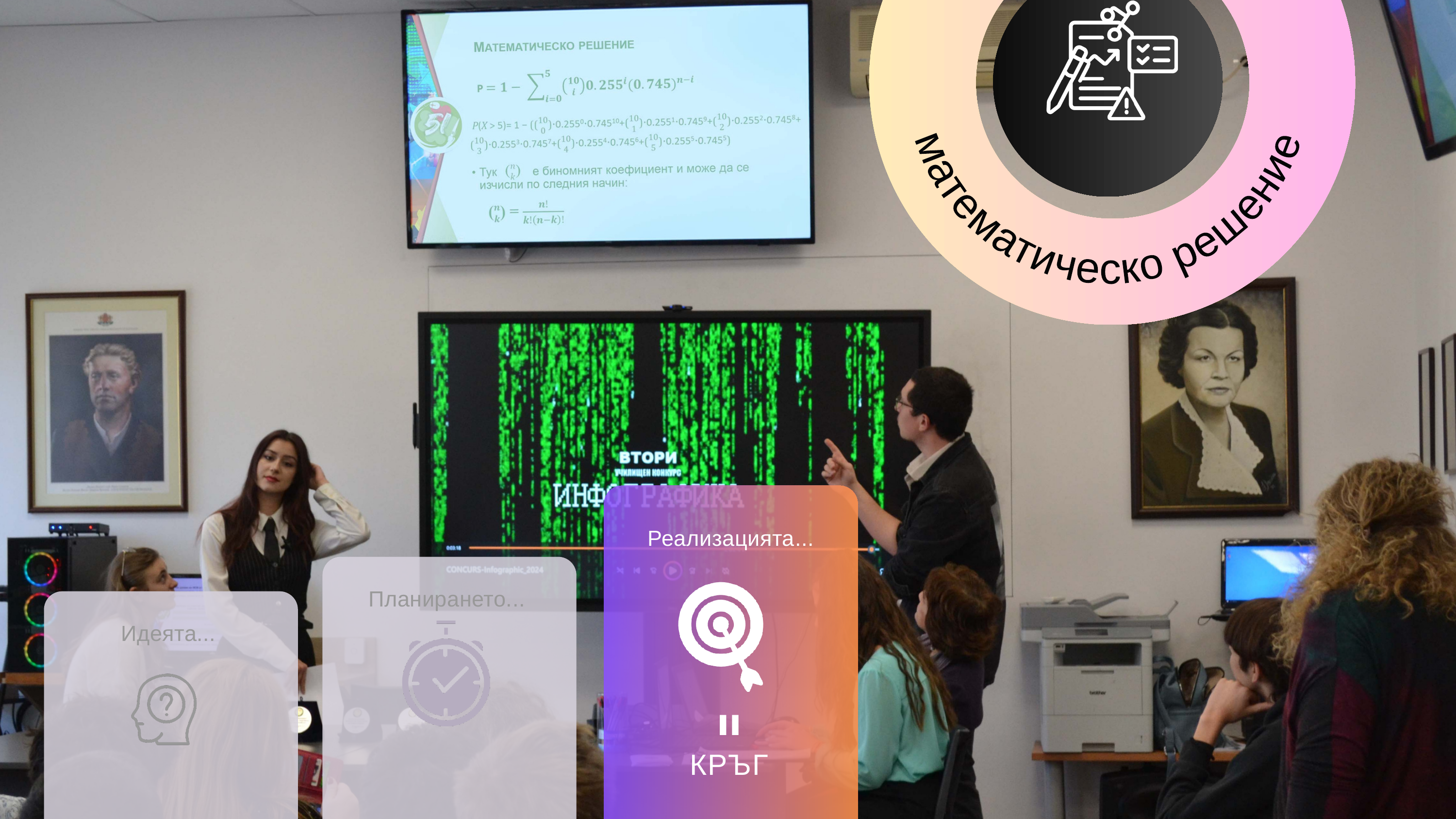

математическо решение

Планирането...

Идеята...

II
КРЪГ
Реализацията...